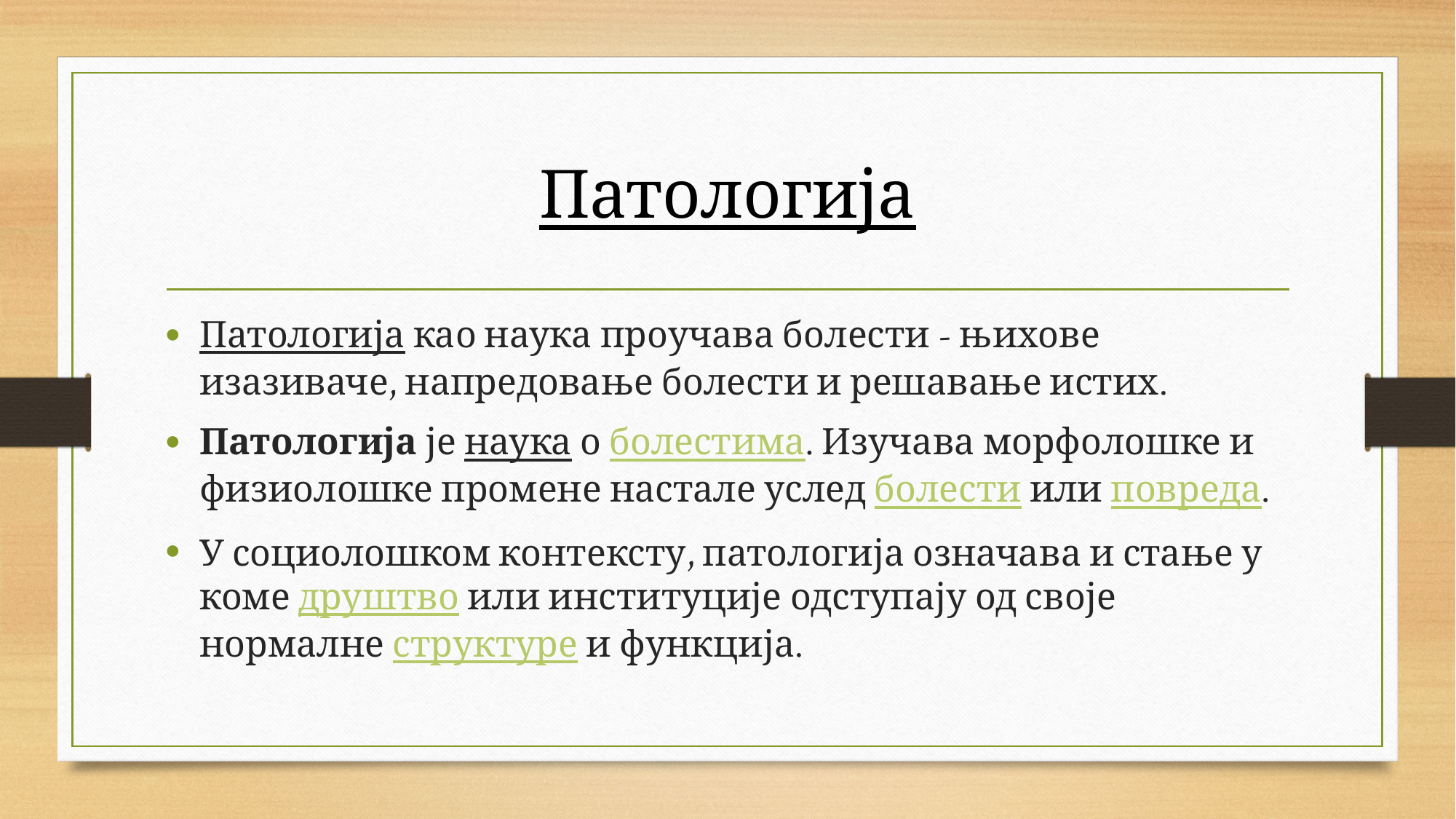

# Патологија
Патологија као наука проучава болести - њихове изазиваче, напредовање болести и решавање истих.
Патологија је наука о болестима. Изучава морфолошке и физиолошке промене настале услед болести или повреда.
У социолошком контексту, патологија означава и стање у коме друштво или институције одступају од своје нормалне структуре и функција.